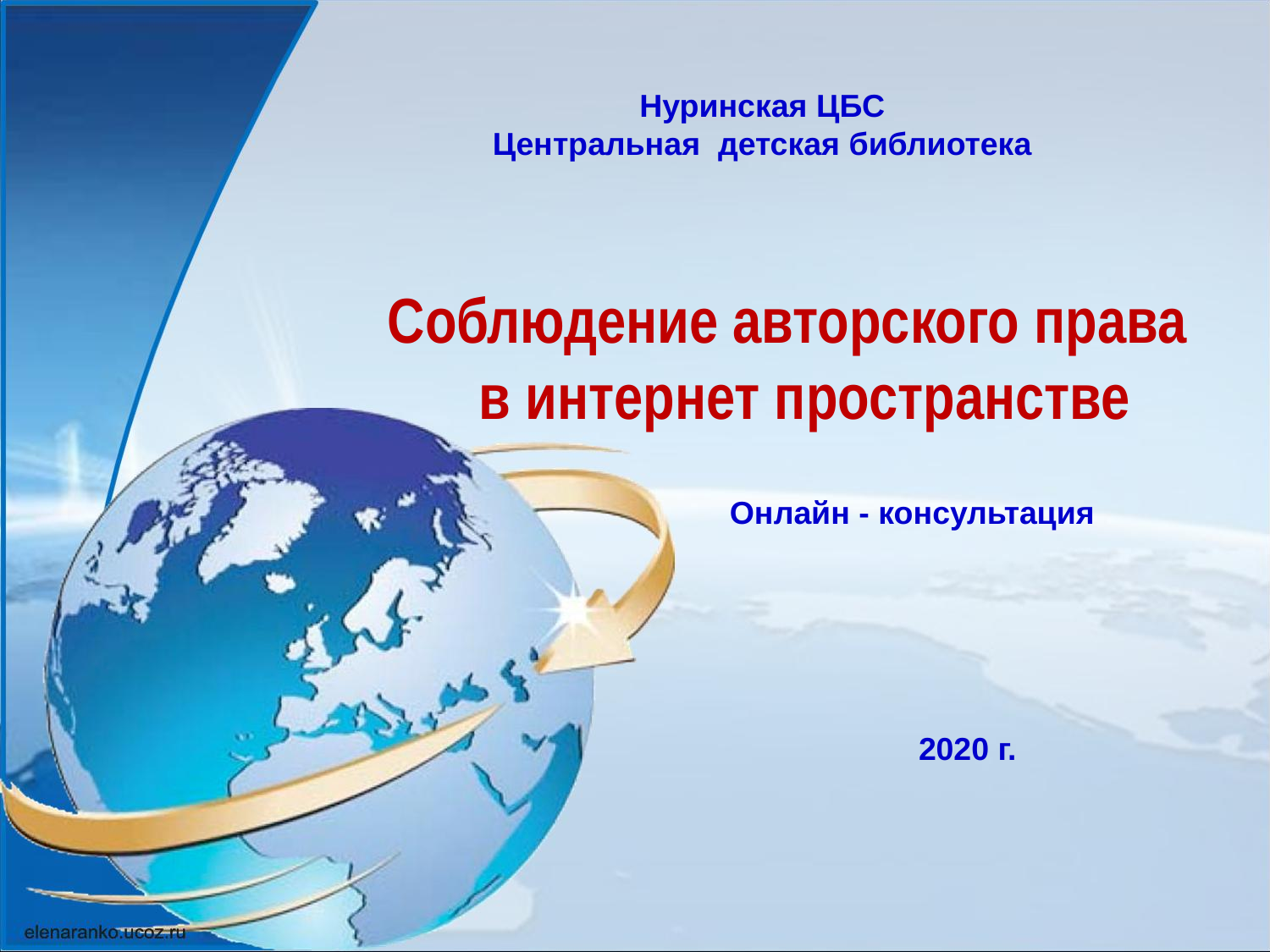

Нуринская ЦБС
     Центральная  детская библиотека
Соблюдение авторского права
в интернет пространстве
Онлайн - консультация

2020 г.